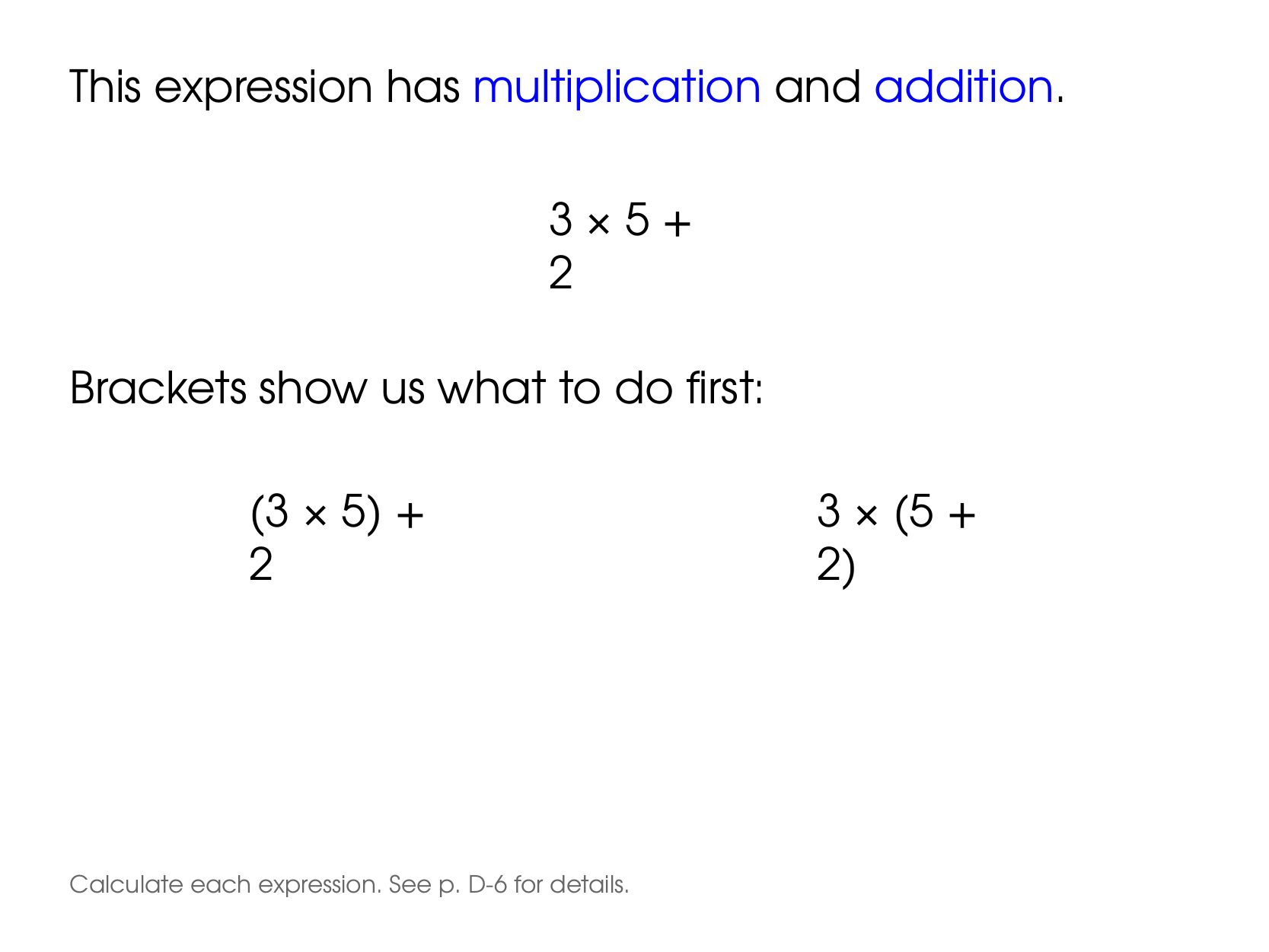

This expression has multiplication and addition.
3 × 5 + 2
Brackets show us what to do first:
(3 × 5) + 2
3 × (5 + 2)
Calculate each expression. See p. D-6 for details.